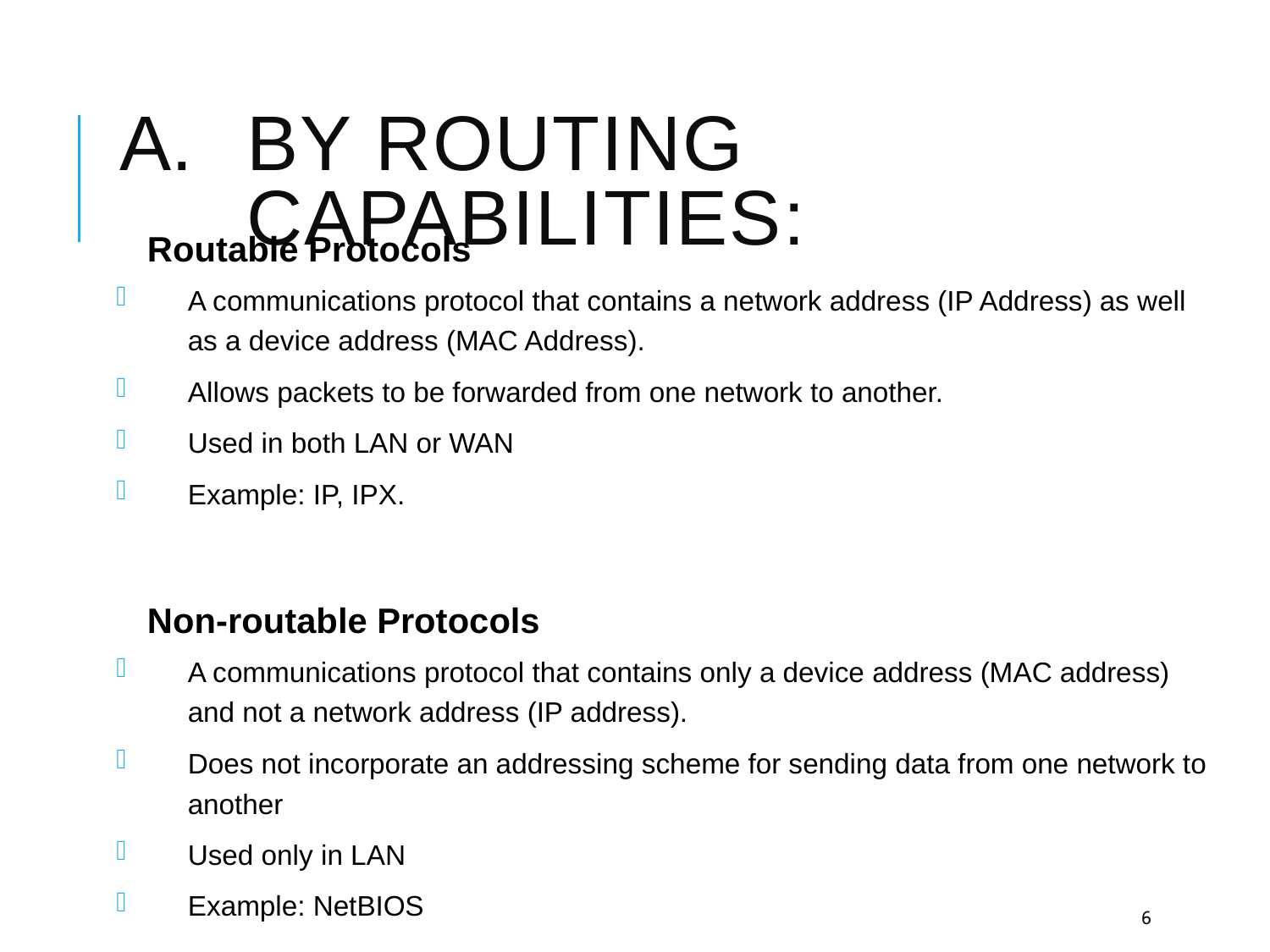

# By Routing Capabilities:
Routable Protocols
A communications protocol that contains a network address (IP Address) as well as a device address (MAC Address).
Allows packets to be forwarded from one network to another.
Used in both LAN or WAN
Example: IP, IPX.

Non-routable Protocols
A communications protocol that contains only a device address (MAC address) and not a network address (IP address).
Does not incorporate an addressing scheme for sending data from one network to another
Used only in LAN
Example: NetBIOS
6